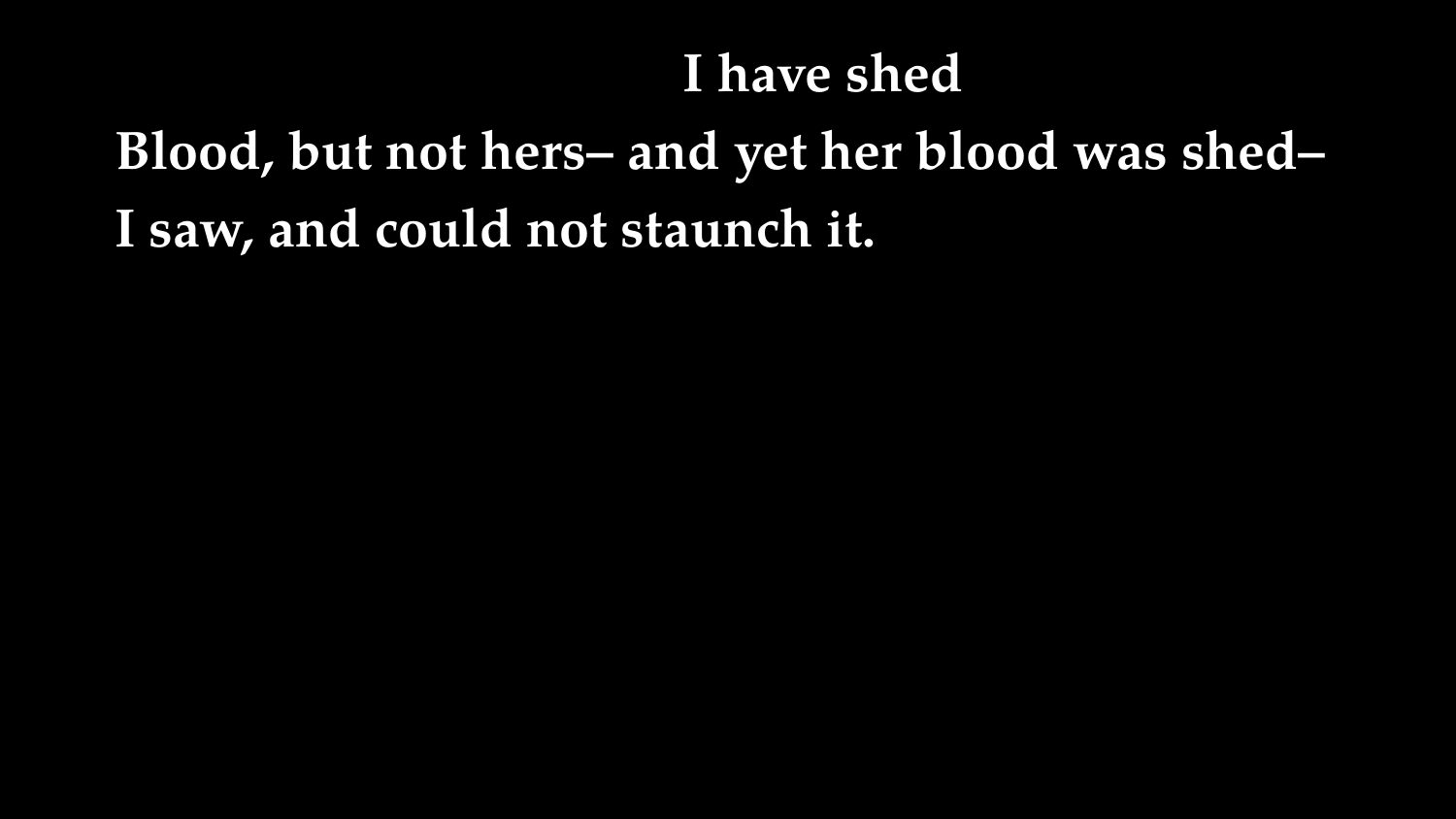

# I have shed Blood, but not hers– and yet her blood was shed– I saw, and could not staunch it.